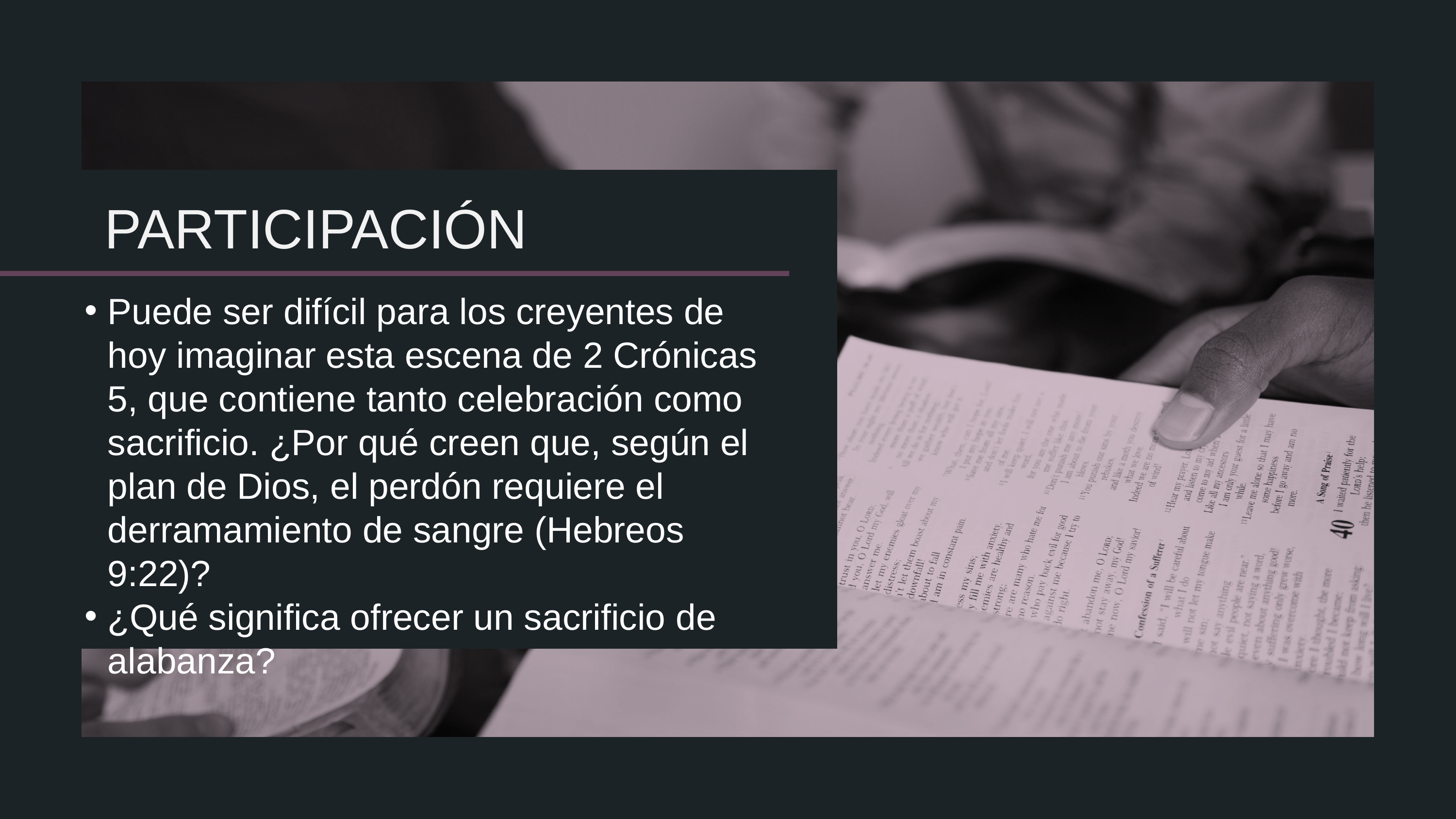

Puede ser difícil para los creyentes de hoy imaginar esta escena de 2 Crónicas 5, que contiene tanto celebración como sacrificio. ¿Por qué creen que, según el plan de Dios, el perdón requiere el derramamiento de sangre (Hebreos 9:22)?
¿Qué significa ofrecer un sacrificio de alabanza?